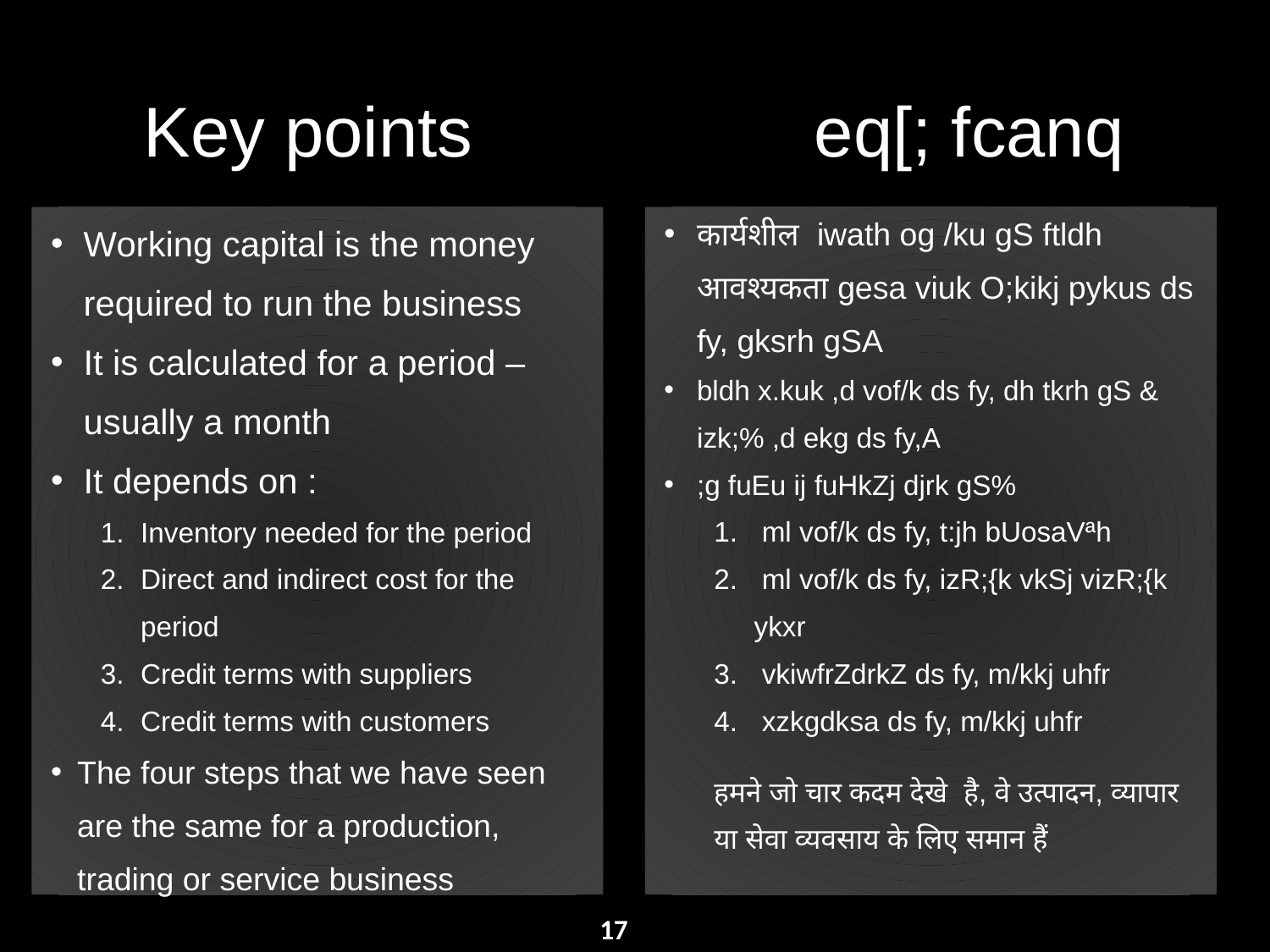

Key points
eq[; fcanq
कार्यशील  iwath og /ku gS ftldh आवश्यकता gesa viuk O;kikj pykus ds fy, gksrh gSA
bldh x.kuk ,d vof/k ds fy, dh tkrh gS & izk;% ,d ekg ds fy,A
;g fuEu ij fuHkZj djrk gS%
 ml vof/k ds fy, t:jh bUosaVªh
 ml vof/k ds fy, izR;{k vkSj vizR;{k ykxr
 vkiwfrZdrkZ ds fy, m/kkj uhfr
 xzkgdksa ds fy, m/kkj uhfr

हमने जो चार कदम देखे  है, वे उत्पादन, व्यापार या सेवा व्यवसाय के लिए समान हैं

Working capital is the money required to run the business
It is calculated for a period – usually a month
It depends on :
Inventory needed for the period
Direct and indirect cost for the period
Credit terms with suppliers
Credit terms with customers
The four steps that we have seen are the same for a production, trading or service business
17